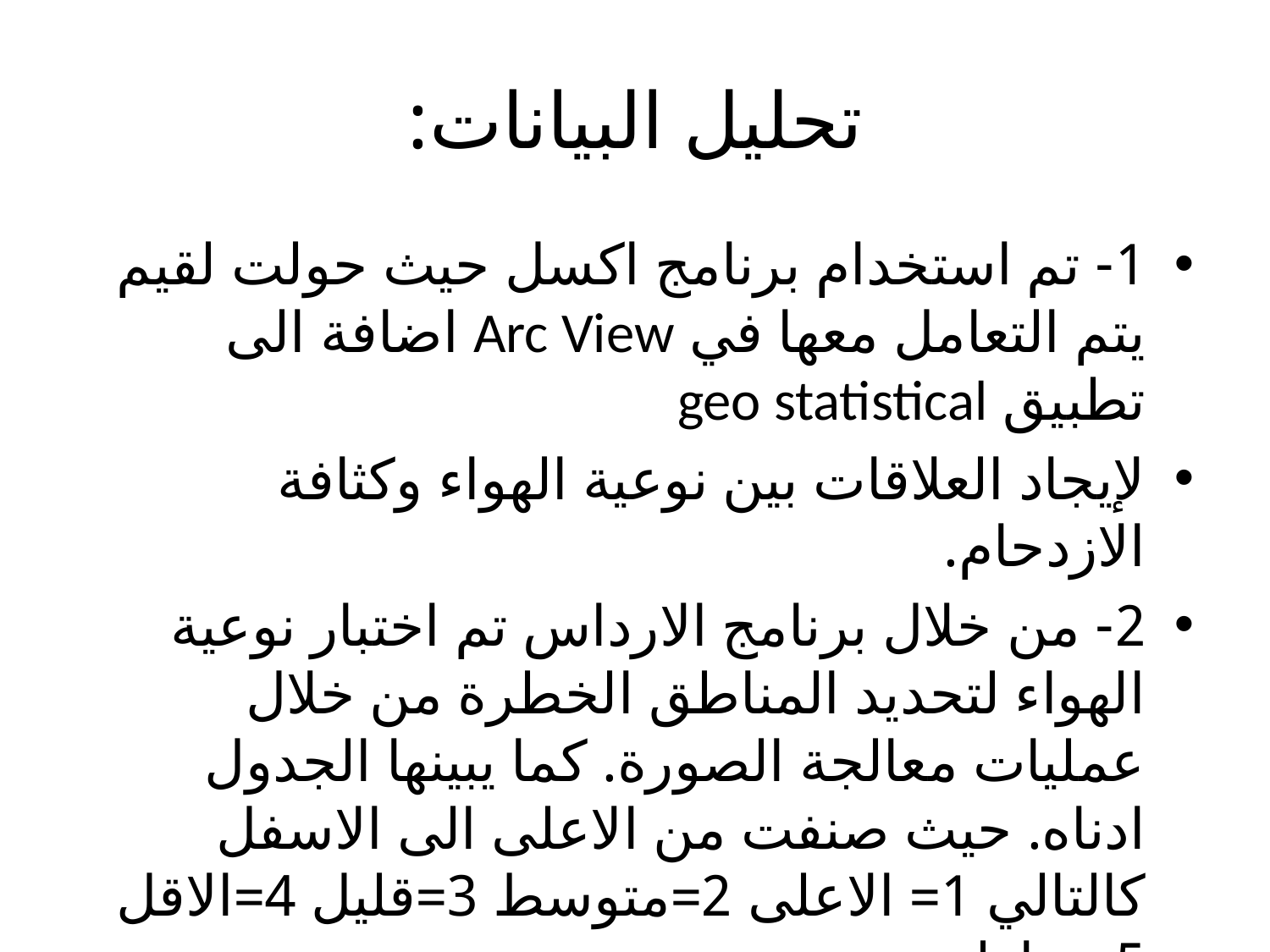

# تحليل البيانات:
1- تم استخدام برنامج اكسل حيث حولت لقيم يتم التعامل معها في Arc View اضافة الى تطبيق geo statistical
لإيجاد العلاقات بين نوعية الهواء وكثافة الازدحام.
2- من خلال برنامج الارداس تم اختبار نوعية الهواء لتحديد المناطق الخطرة من خلال عمليات معالجة الصورة. كما يبينها الجدول ادناه. حيث صنفت من الاعلى الى الاسفل كالتالي 1= الاعلى 2=متوسط 3=قليل 4=الاقل 5=مناطق حرة.